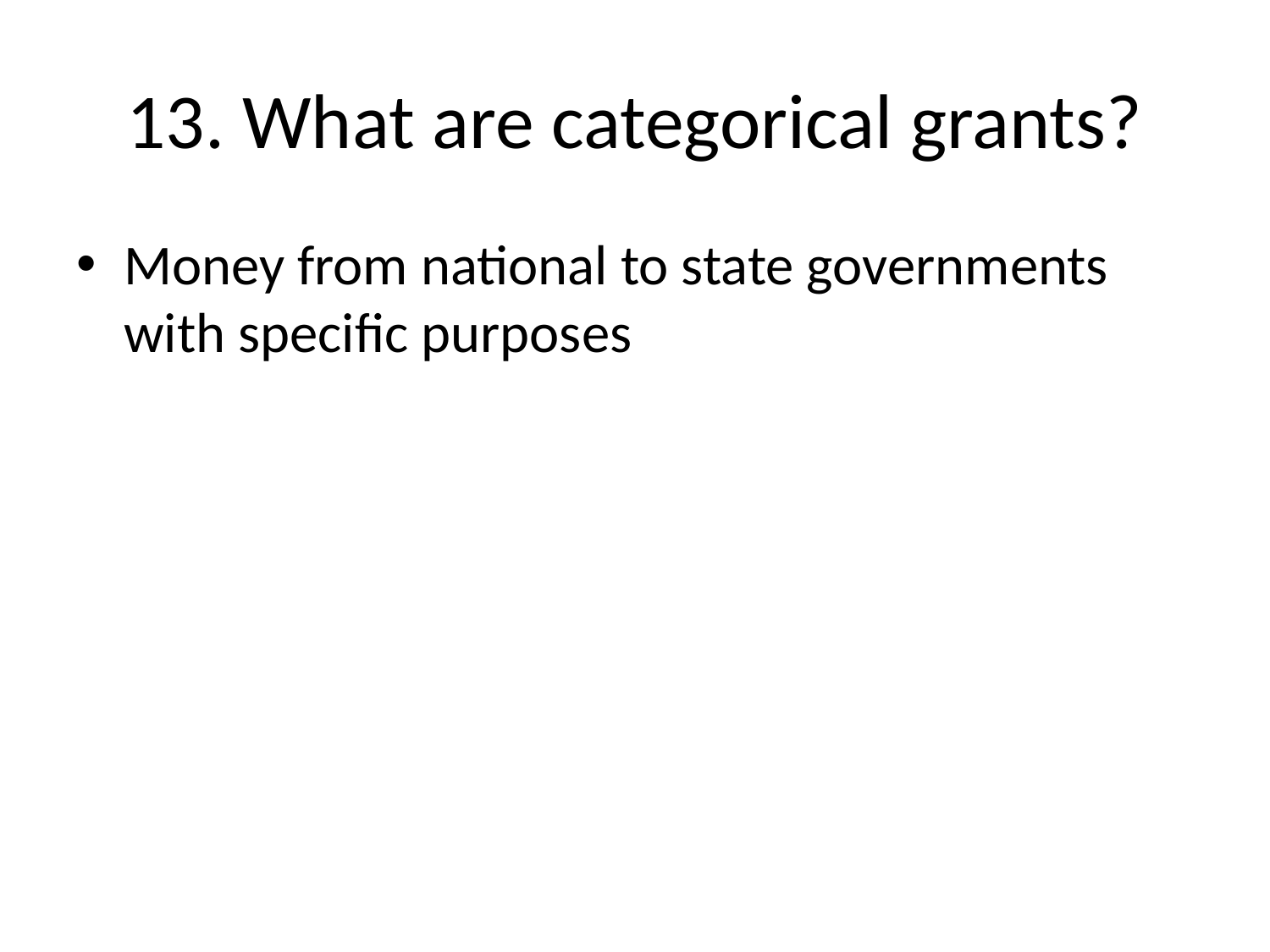

# 13. What are categorical grants?
Money from national to state governments with specific purposes